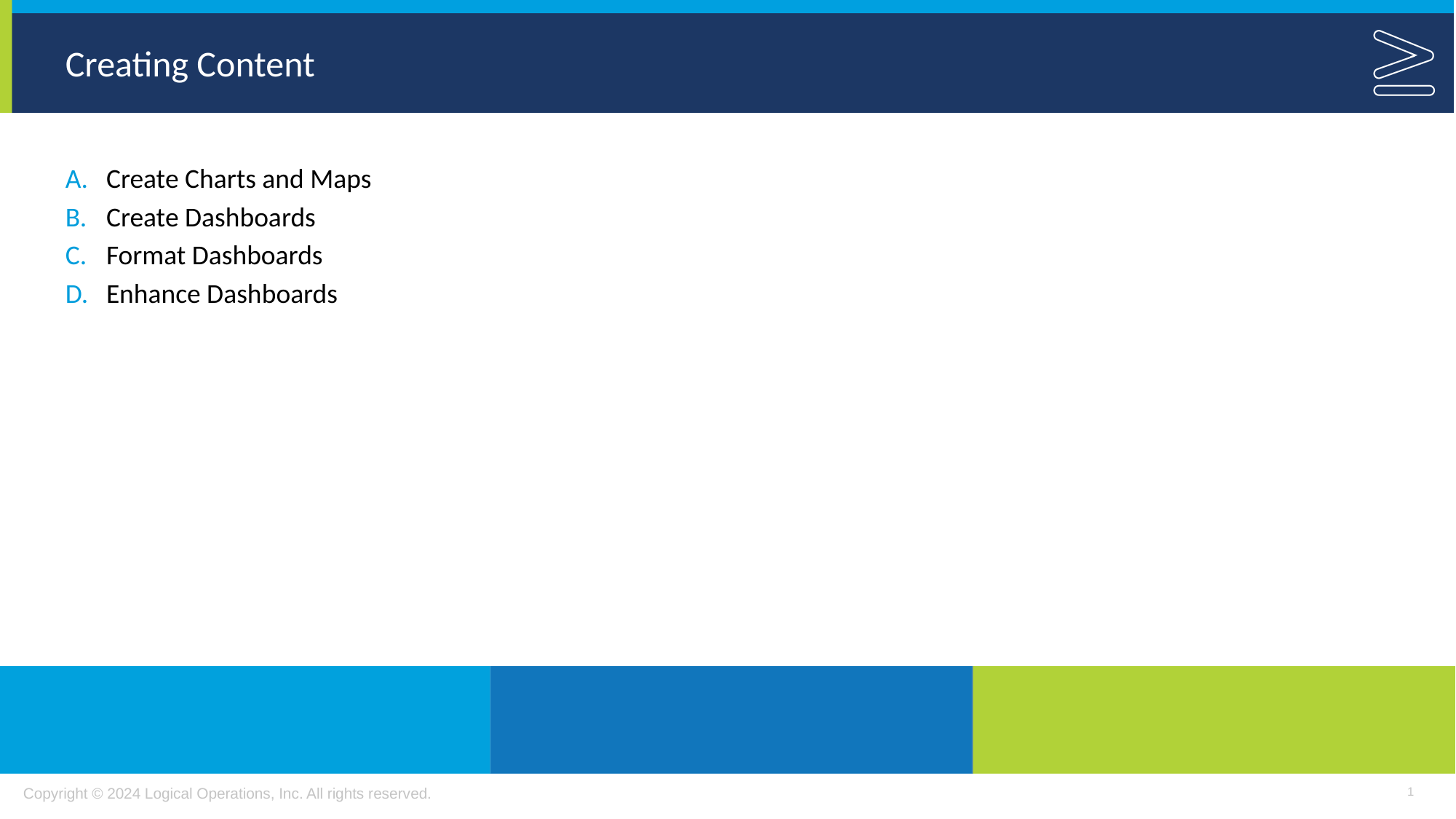

# Creating Content
Create Charts and Maps
Create Dashboards
Format Dashboards
Enhance Dashboards
1